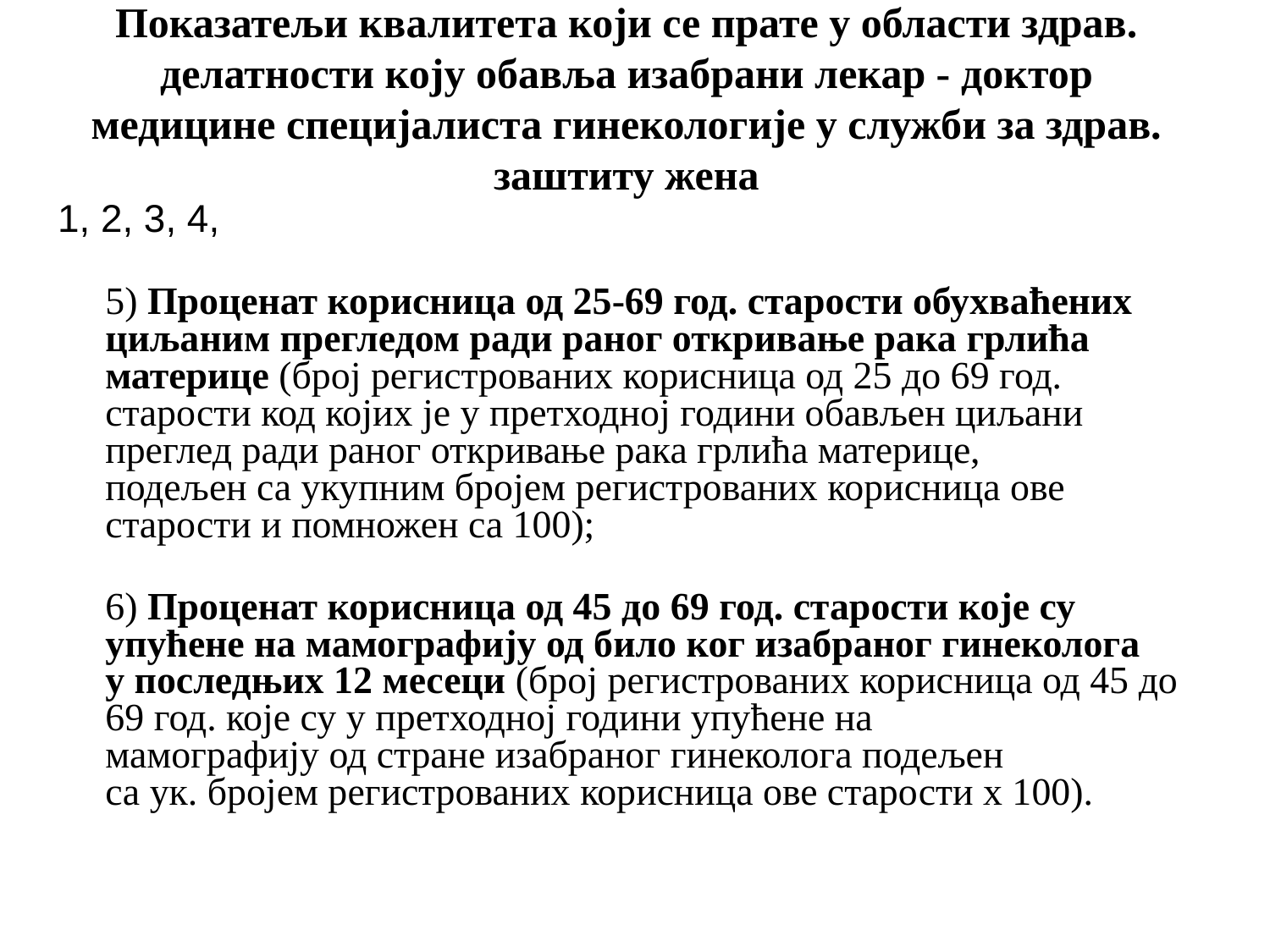

# Показатељи квалитета који се прате у области здрав. делатности коју обавља изабрани лекар - доктор медицине специјалиста гинекологије у служби за здрав. заштиту жена
1, 2, 3, 4,
5) Проценат корисница од 25-69 год. старости обухваћених
циљаним прегледом ради раног откривање рака грлића
материце (број регистрованих корисница од 25 до 69 год.
старости код којих је у претходној години обављен циљани
преглед ради раног откривање рака грлића материце,
подељен са укупним бројем регистрованих корисница ове
старости и помножен са 100);
6) Проценат корисница од 45 до 69 год. старости које су
упућене на мамографију од било ког изабраног гинеколога
у последњих 12 месеци (број регистрованих корисница од 45 до 69 год. које су у претходној години упућене на
мамографију од стране изабраног гинеколога подељен
са ук. бројем регистрованих корисница ове старости x 100).